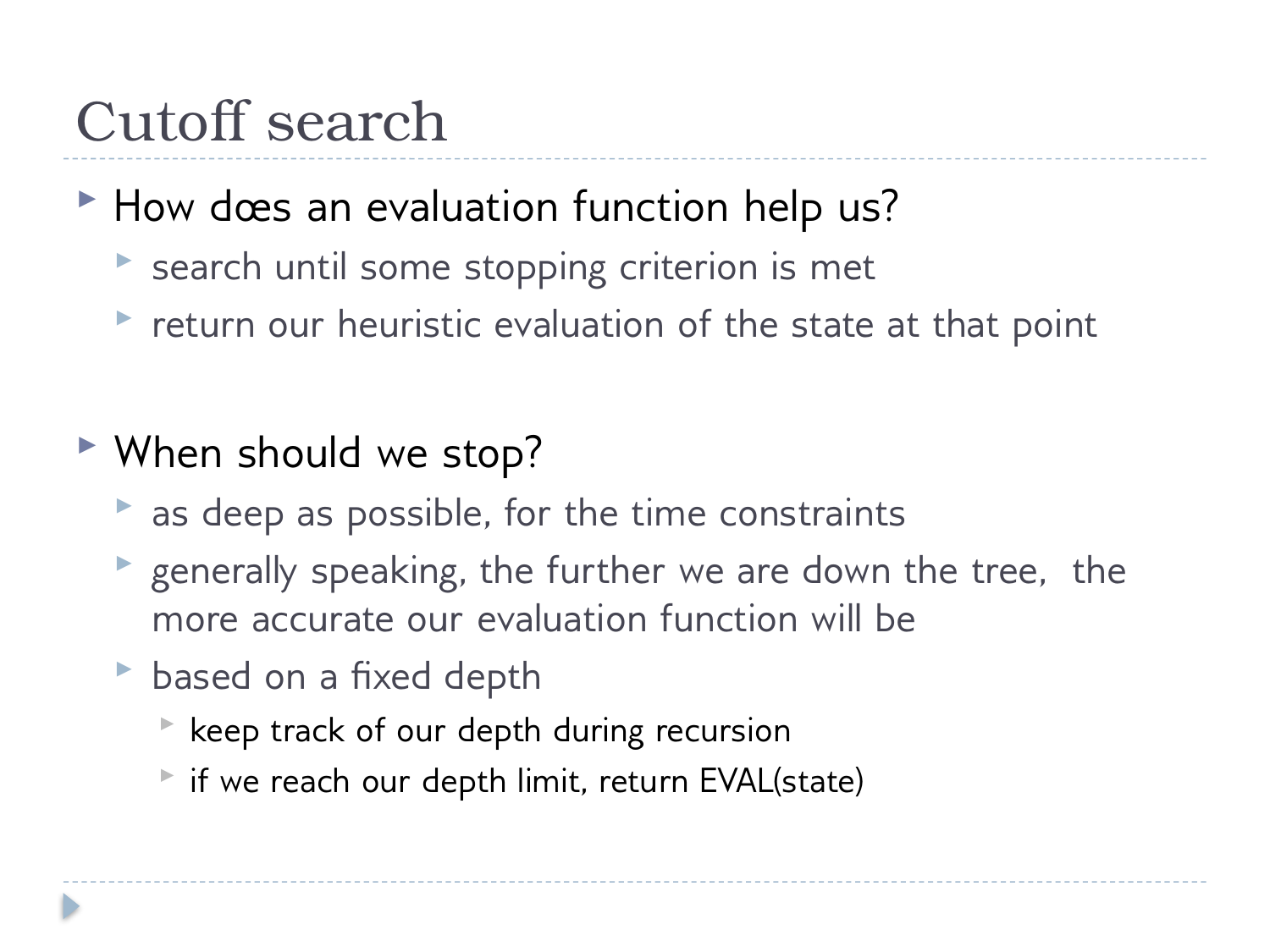

# Cutoff search
How does an evaluation function help us?
search until some stopping criterion is met
return our heuristic evaluation of the state at that point

When should we stop?
as deep as possible, for the time constraints
generally speaking, the further we are down the tree,  the more accurate our evaluation function will be
based on a fixed depth
keep track of our depth during recursion
if we reach our depth limit, return EVAL(state)